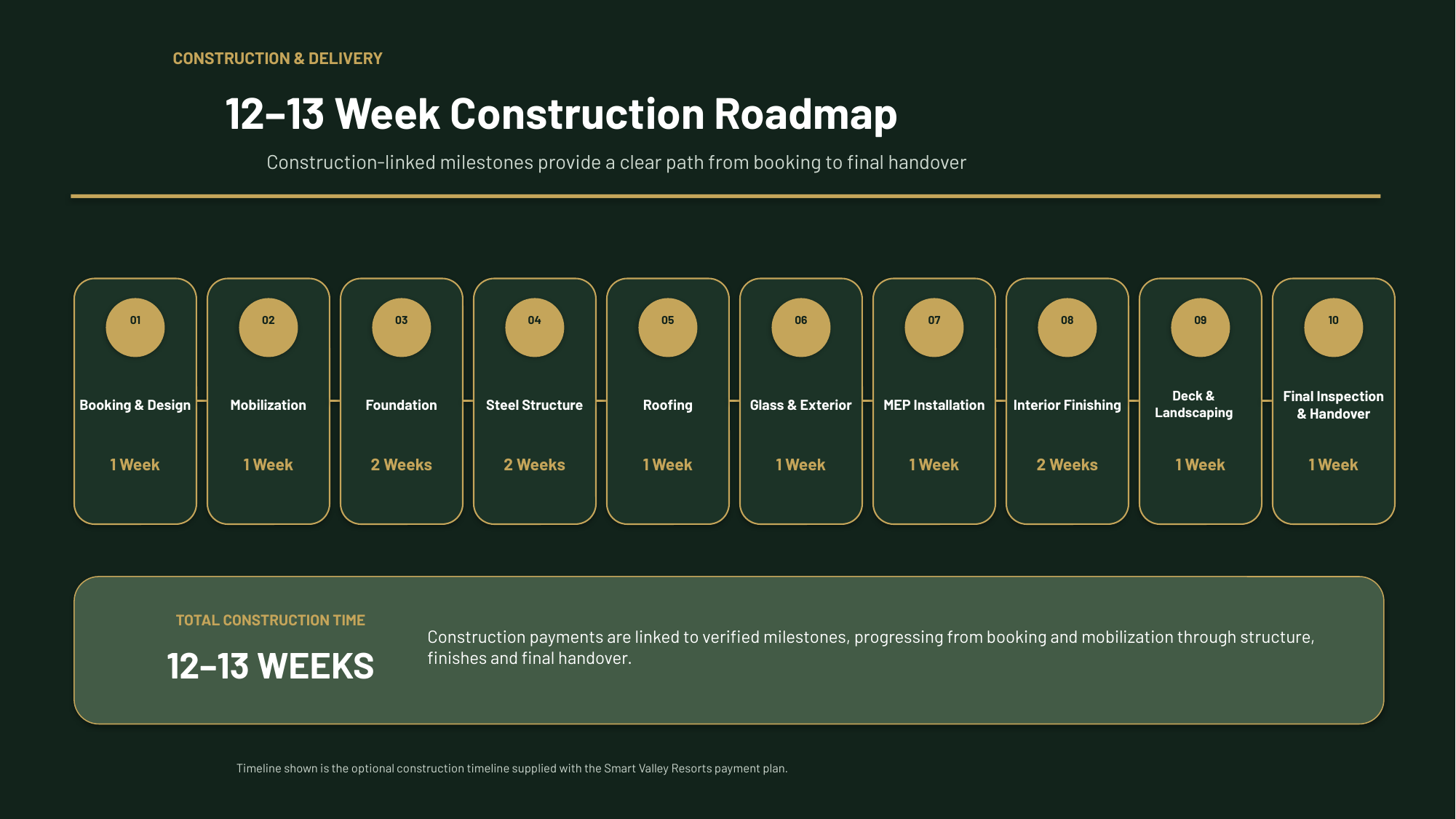

CONSTRUCTION & DELIVERY
12–13 Week Construction Roadmap
Construction-linked milestones provide a clear path from booking to final handover

01
02
03
04
05
06
07
08
09
10
Booking & Design
Mobilization
Foundation
Steel Structure
Roofing
Glass & Exterior
MEP Installation
Interior Finishing
Final Inspection
& Handover
Deck & Landscaping
1 Week
1 Week
2 Weeks
2 Weeks
1 Week
1 Week
1 Week
2 Weeks
1 Week
1 Week

TOTAL CONSTRUCTION TIME
Construction payments are linked to verified milestones, progressing from booking and mobilization through structure,
finishes and final handover.
12–13 WEEKS
Timeline shown is the optional construction timeline supplied with the Smart Valley Resorts payment plan.